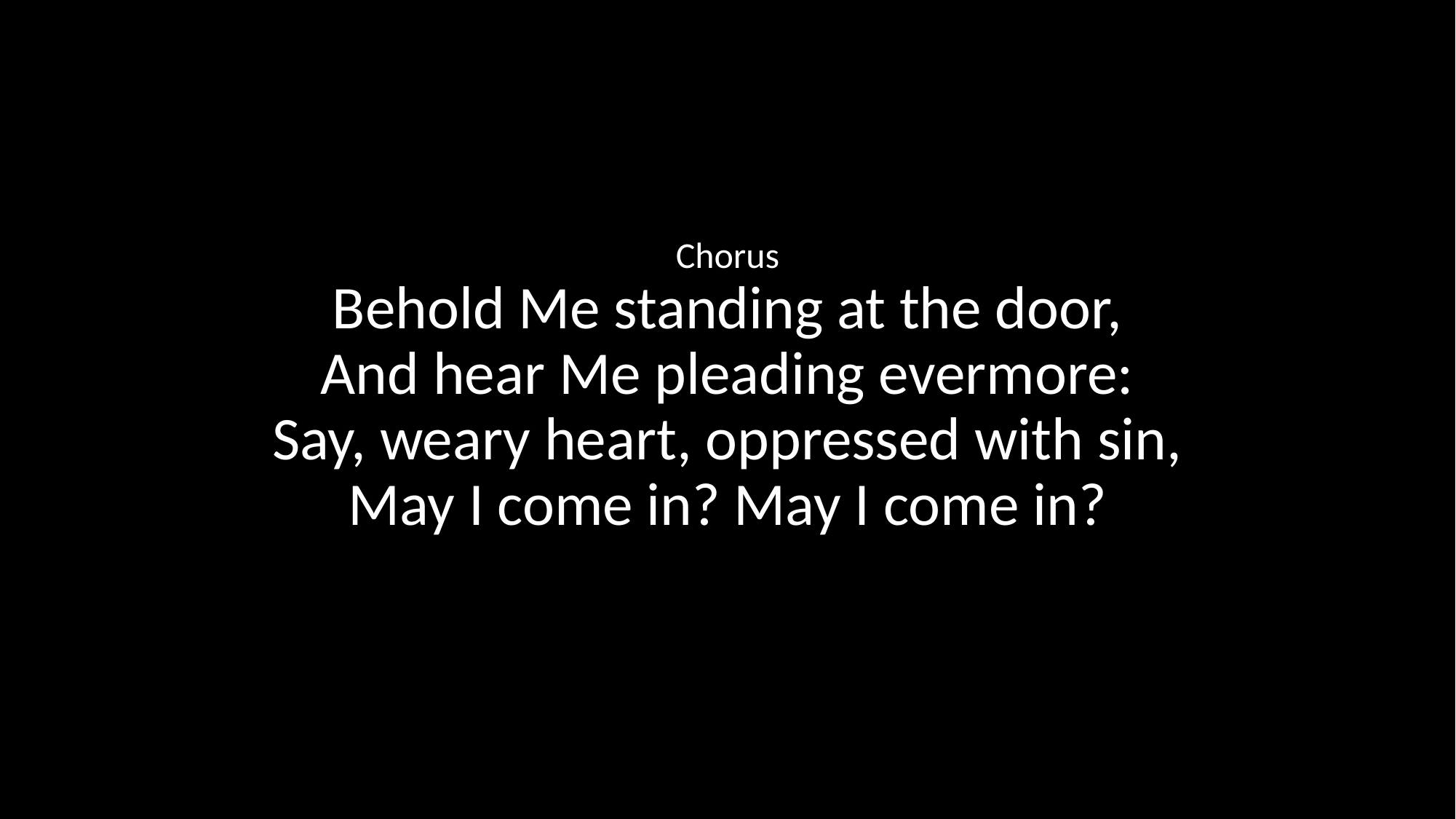

Chorus
Behold Me standing at the door,
And hear Me pleading evermore:
Say, weary heart, oppressed with sin,
May I come in? May I come in?